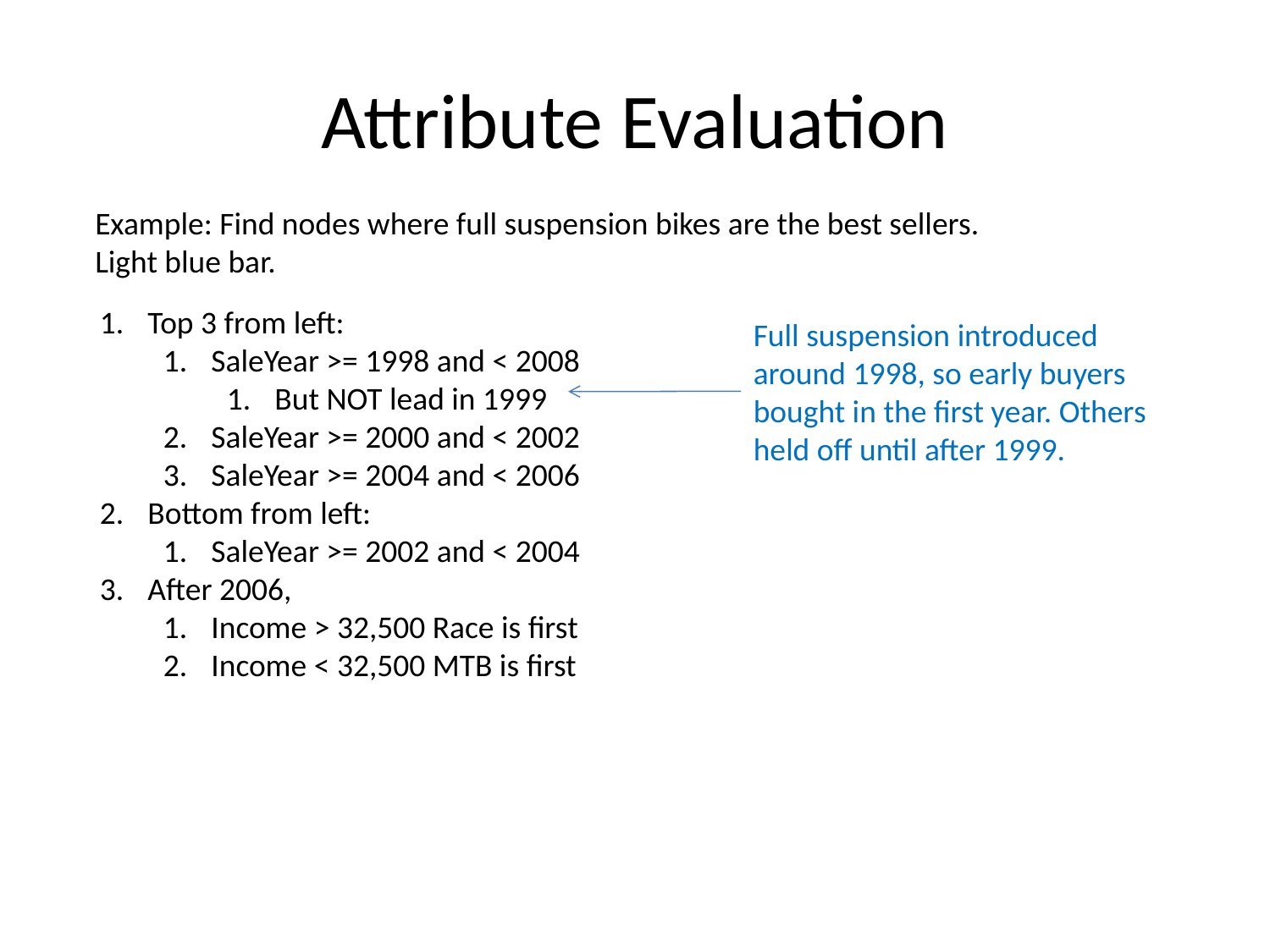

# Attribute Evaluation
Example: Find nodes where full suspension bikes are the best sellers.
Light blue bar.
Top 3 from left:
SaleYear >= 1998 and < 2008
But NOT lead in 1999
SaleYear >= 2000 and < 2002
SaleYear >= 2004 and < 2006
Bottom from left:
SaleYear >= 2002 and < 2004
After 2006,
Income > 32,500 Race is first
Income < 32,500 MTB is first

Full suspension introduced around 1998, so early buyers bought in the first year. Others held off until after 1999.